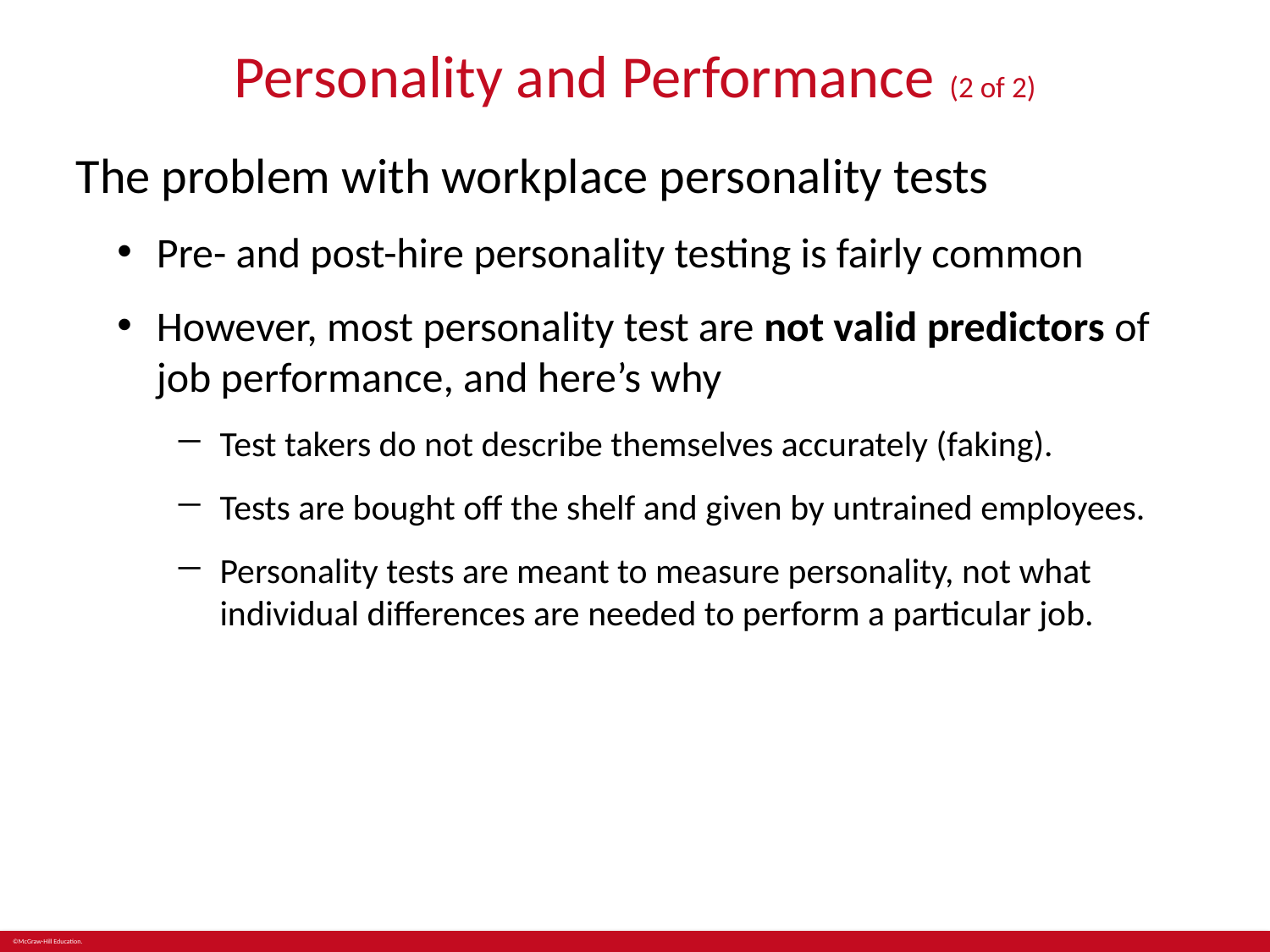

# Personality and Performance (2 of 2)
The problem with workplace personality tests
Pre- and post-hire personality testing is fairly common
However, most personality test are not valid predictors of job performance, and here’s why
Test takers do not describe themselves accurately (faking).
Tests are bought off the shelf and given by untrained employees.
Personality tests are meant to measure personality, not what individual differences are needed to perform a particular job.